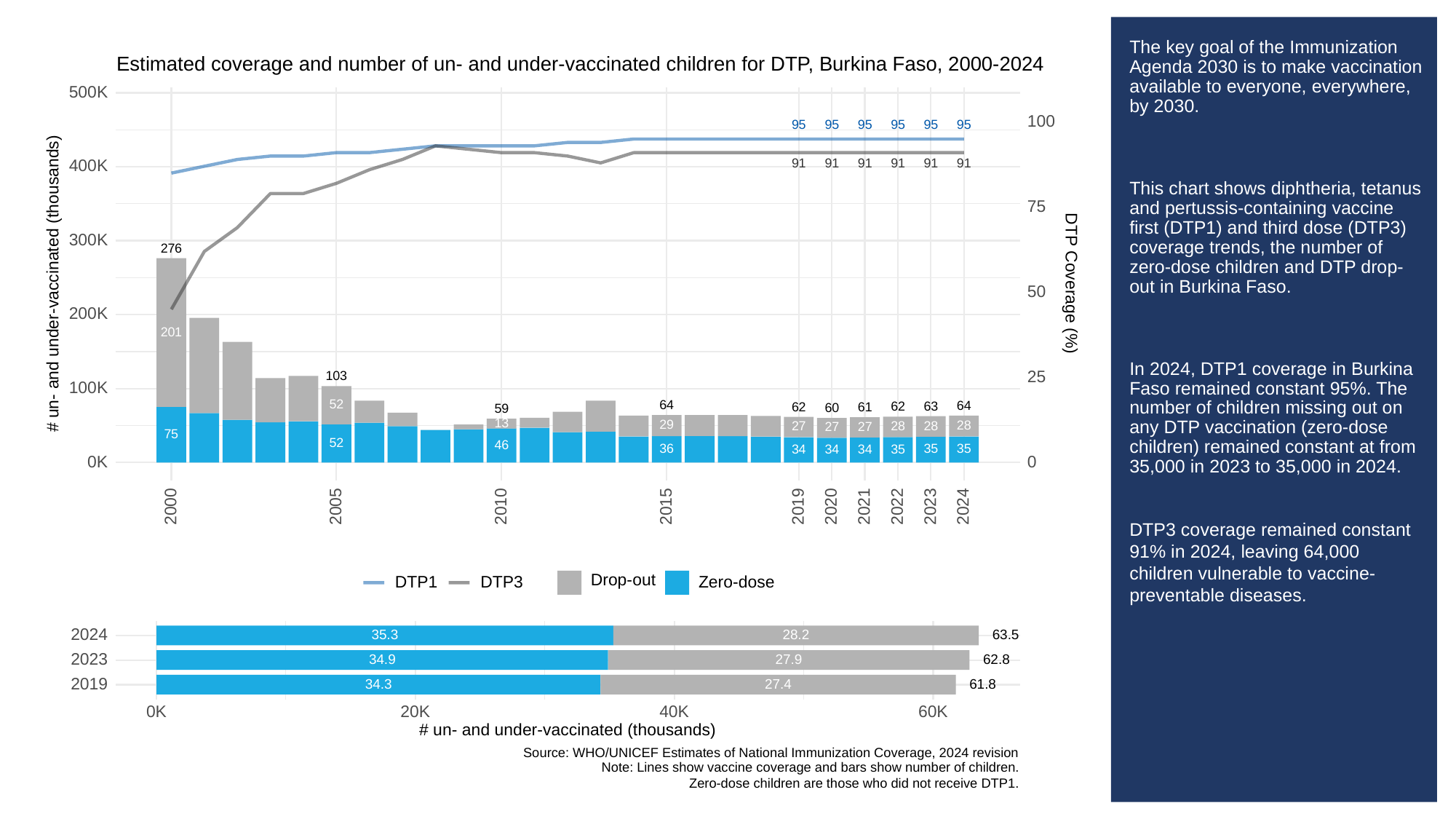

# The key goal of the Immunization Agenda 2030 is to make vaccination available to everyone, everywhere, by 2030.

This chart shows diphtheria, tetanus and pertussis-containing vaccine first (DTP1) and third dose (DTP3) coverage trends, the number of zero-dose children and DTP drop-out in Burkina Faso.

In 2024, DTP1 coverage in Burkina Faso remained constant 95%. The number of children missing out on any DTP vaccination (zero-dose children) remained constant at from 35,000 in 2023 to 35,000 in 2024.

DTP3 coverage remained constant 91% in 2024, leaving 64,000 children vulnerable to vaccine-preventable diseases.

Estimated coverage and number of un- and under-vaccinated children for DTP, Burkina Faso, 2000-2024
500K

100
95
95
95
95
95
95

91
91
91
91
91
91
400K

75

300K

276

# un- and under-vaccinated (thousands)
DTP Coverage (%)

50
200K

201

25
103

100K

52

64
64
63
62
62
61
60
59

13

29
28

28
28

27
27

27

75

52
46
36
35
35
35
34
34
34
0K
0

2023
2000
2005
2010
2015
2019
2020
2021
2022
2024

Drop-out
DTP3
Zero-dose
DTP1

2024
35.3
63.5
28.2

2023
34.9
27.9
62.8

2019
34.3
61.8
27.4

0K
20K
40K
60K
# un- and under-vaccinated (thousands)
Source: WHO/UNICEF Estimates of National Immunization Coverage, 2024 revision
Note: Lines show vaccine coverage and bars show number of children.
Zero-dose children are those who did not receive DTP1.